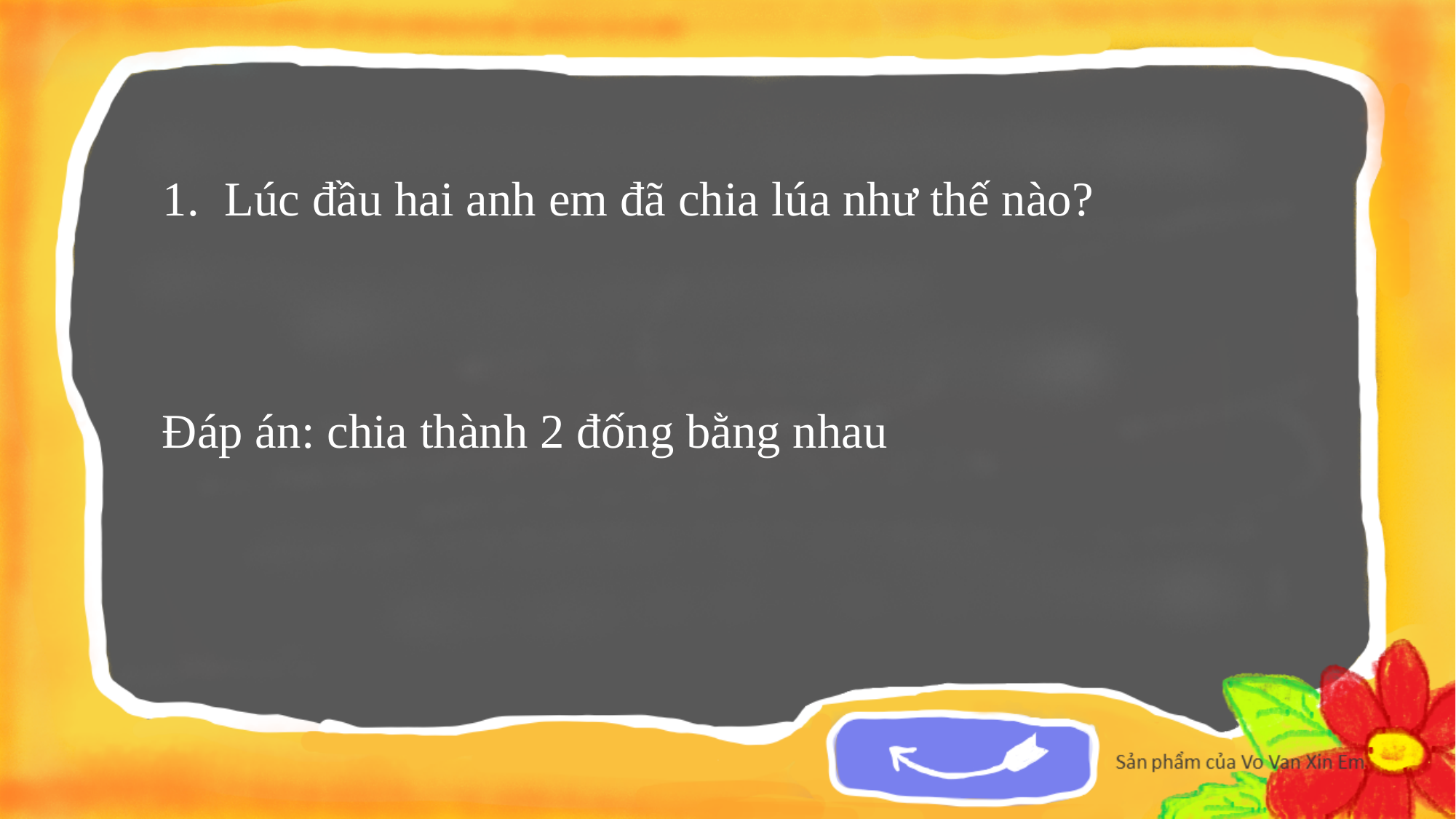

Lúc đầu hai anh em đã chia lúa như thế nào?
Đáp án: chia thành 2 đống bằng nhau